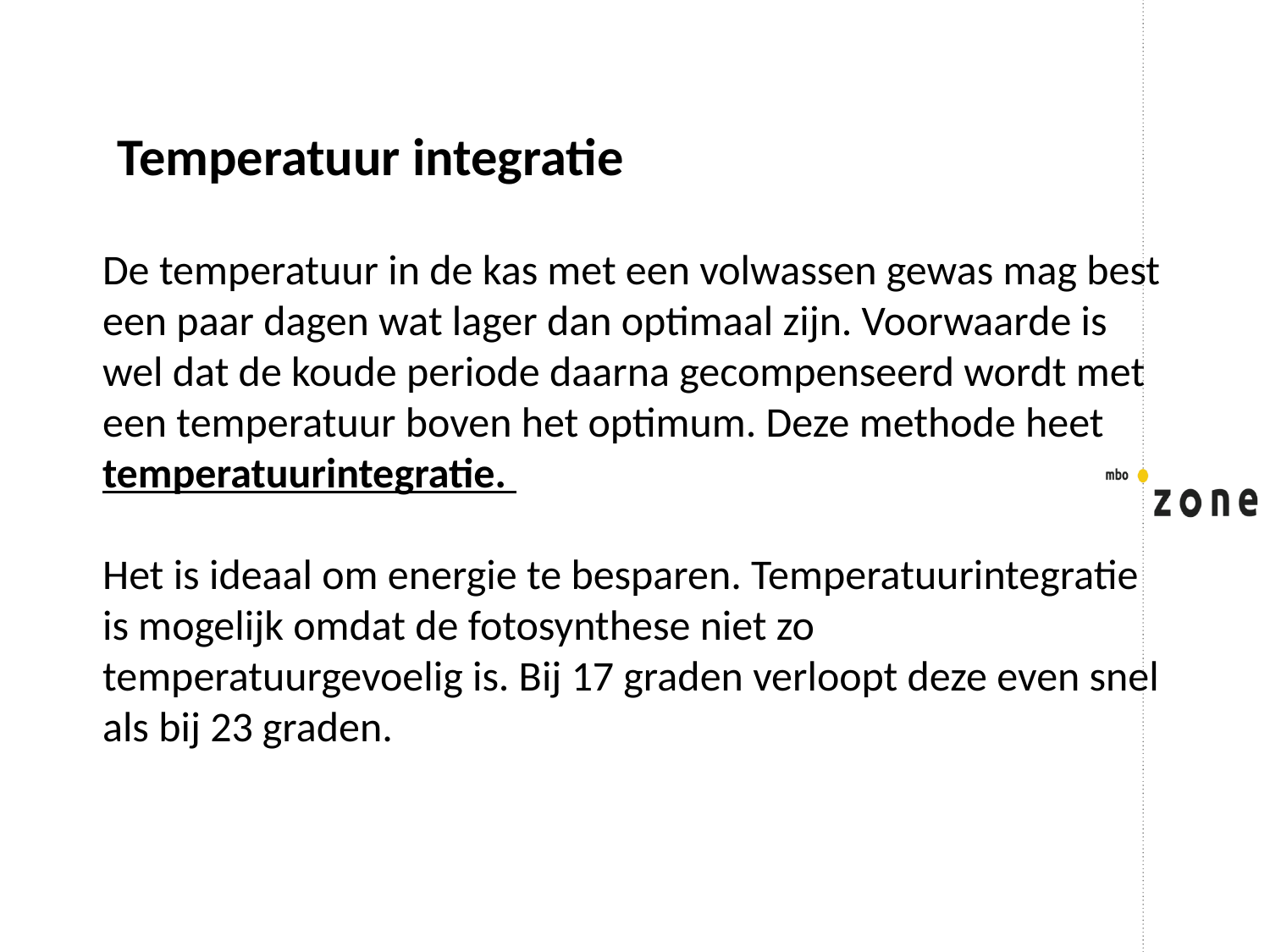

Temperatuur integratie
De temperatuur in de kas met een volwassen gewas mag best een paar dagen wat lager dan optimaal zijn. Voorwaarde is wel dat de koude periode daarna gecompenseerd wordt met een temperatuur boven het optimum. Deze methode heet temperatuurintegratie.

Het is ideaal om energie te besparen. Temperatuurintegratie is mogelijk omdat de fotosynthese niet zo temperatuurgevoelig is. Bij 17 graden verloopt deze even snel als bij 23 graden.